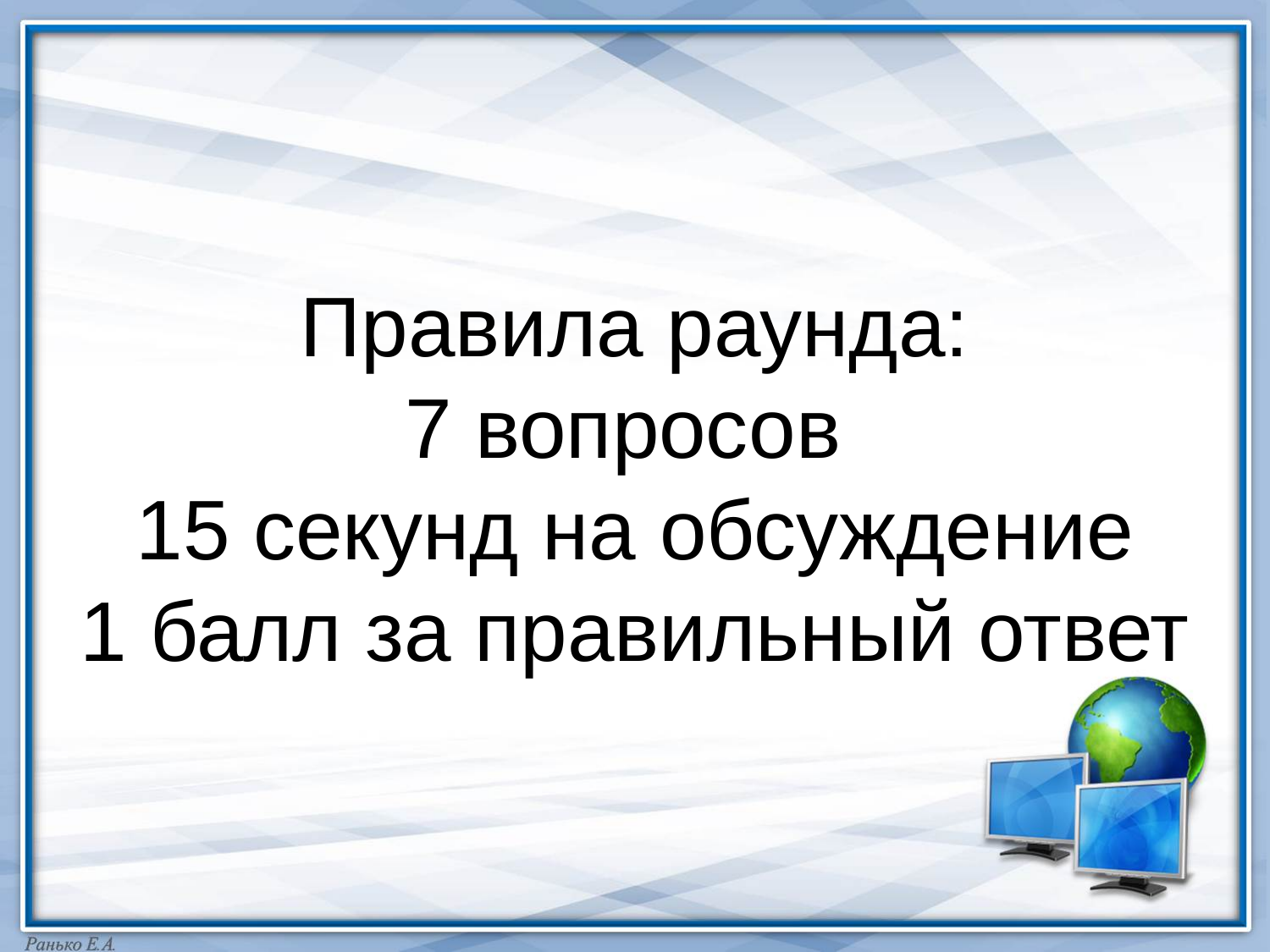

#
Правила раунда:
7 вопросов
15 секунд на обсуждение
1 балл за правильный ответ